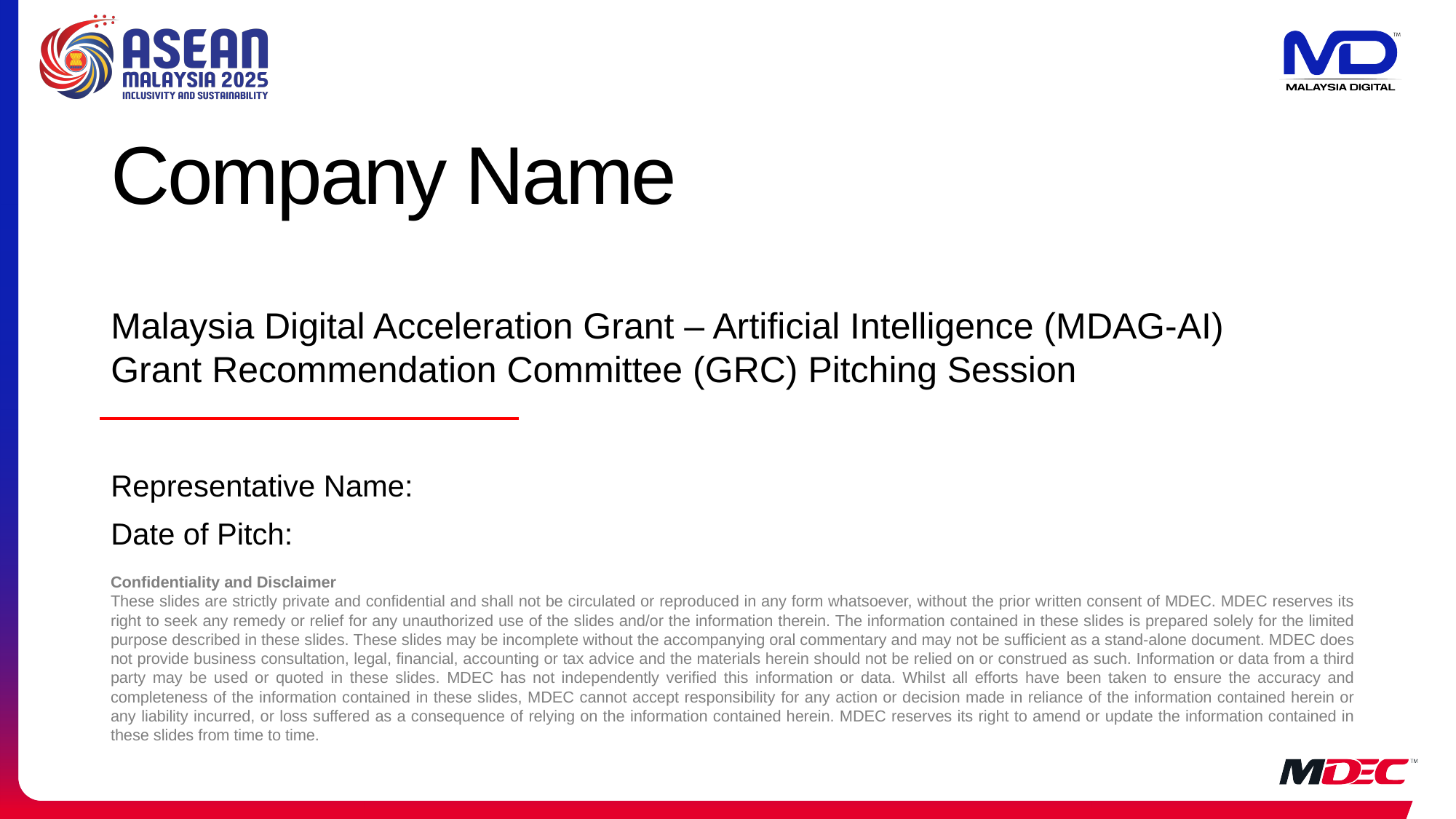

# Company Name
Malaysia Digital Acceleration Grant – Artificial Intelligence (MDAG-AI)
Grant Recommendation Committee (GRC) Pitching Session
Representative Name:
Date of Pitch: